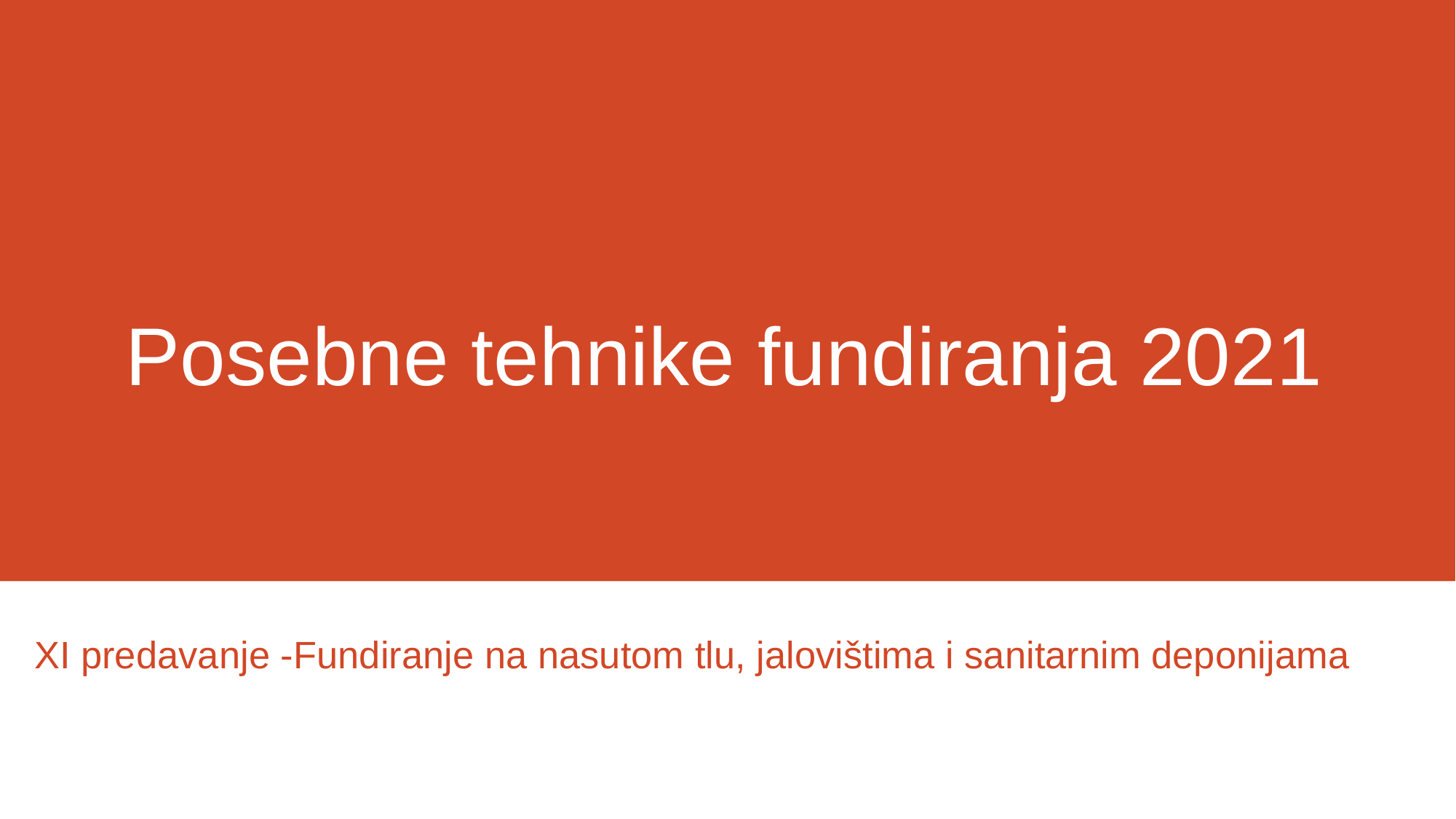

# Posebne tehnike fundiranja 2021
XI predavanje -Fundiranje na nasutom tlu, jalovištima i sanitarnim deponijama